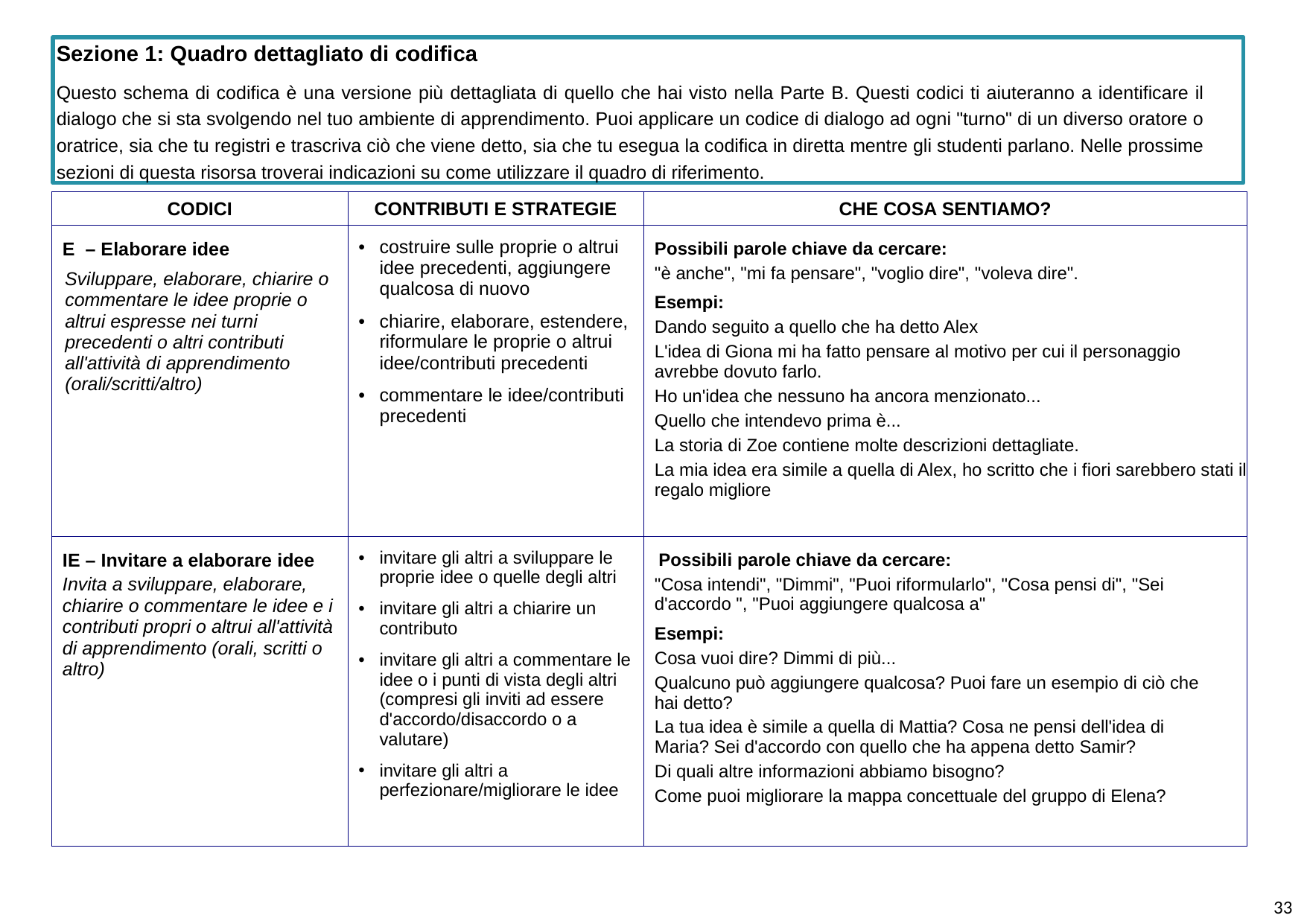

Sezione 1: Quadro dettagliato di codifica
Questo schema di codifica è una versione più dettagliata di quello che hai visto nella Parte B. Questi codici ti aiuteranno a identificare il dialogo che si sta svolgendo nel tuo ambiente di apprendimento. Puoi applicare un codice di dialogo ad ogni "turno" di un diverso oratore o oratrice, sia che tu registri e trascriva ciò che viene detto, sia che tu esegua la codifica in diretta mentre gli studenti parlano. Nelle prossime sezioni di questa risorsa troverai indicazioni su come utilizzare il quadro di riferimento.
| CODICI | CONTRIBUTI E STRATEGIE | CHE COSA SENTIAMO? |
| --- | --- | --- |
| E – Elaborare idee Sviluppare, elaborare, chiarire o commentare le idee proprie o altrui espresse nei turni precedenti o altri contributi all'attività di apprendimento (orali/scritti/altro) | costruire sulle proprie o altrui idee precedenti, aggiungere qualcosa di nuovo chiarire, elaborare, estendere, riformulare le proprie o altrui idee/contributi precedenti commentare le idee/contributi precedenti | Possibili parole chiave da cercare: "è anche", "mi fa pensare", "voglio dire", "voleva dire". Esempi: Dando seguito a quello che ha detto Alex L'idea di Giona mi ha fatto pensare al motivo per cui il personaggio avrebbe dovuto farlo. Ho un'idea che nessuno ha ancora menzionato... Quello che intendevo prima è... La storia di Zoe contiene molte descrizioni dettagliate. La mia idea era simile a quella di Alex, ho scritto che i fiori sarebbero stati il regalo migliore |
| IE – Invitare a elaborare idee Invita a sviluppare, elaborare, chiarire o commentare le idee e i contributi propri o altrui all'attività di apprendimento (orali, scritti o altro) | invitare gli altri a sviluppare le proprie idee o quelle degli altri invitare gli altri a chiarire un contributo invitare gli altri a commentare le idee o i punti di vista degli altri (compresi gli inviti ad essere d'accordo/disaccordo o a valutare) invitare gli altri a perfezionare/migliorare le idee | Possibili parole chiave da cercare: "Cosa intendi", "Dimmi", "Puoi riformularlo", "Cosa pensi di", "Sei d'accordo ", "Puoi aggiungere qualcosa a" Esempi: Cosa vuoi dire? Dimmi di più... Qualcuno può aggiungere qualcosa? Puoi fare un esempio di ciò che hai detto? La tua idea è simile a quella di Mattia? Cosa ne pensi dell'idea di Maria? Sei d'accordo con quello che ha appena detto Samir? Di quali altre informazioni abbiamo bisogno? Come puoi migliorare la mappa concettuale del gruppo di Elena? |
33